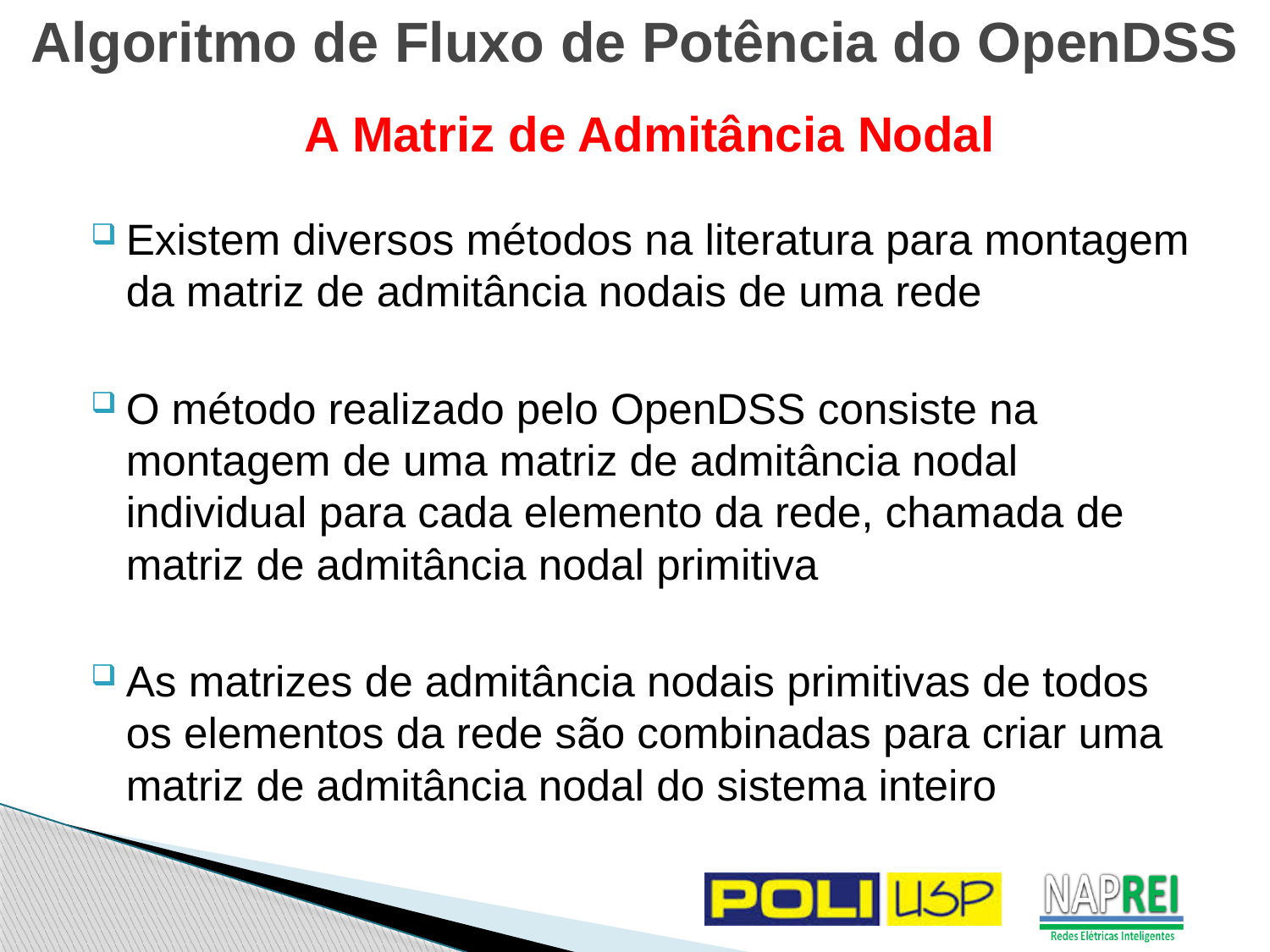

Algoritmo de Fluxo de Potência do OpenDSS
A Matriz de Admitância Nodal
Existem diversos métodos na literatura para montagem da matriz de admitância nodais de uma rede

O método realizado pelo OpenDSS consiste na montagem de uma matriz de admitância nodal individual para cada elemento da rede, chamada de matriz de admitância nodal primitiva

As matrizes de admitância nodais primitivas de todos os elementos da rede são combinadas para criar uma matriz de admitância nodal do sistema inteiro